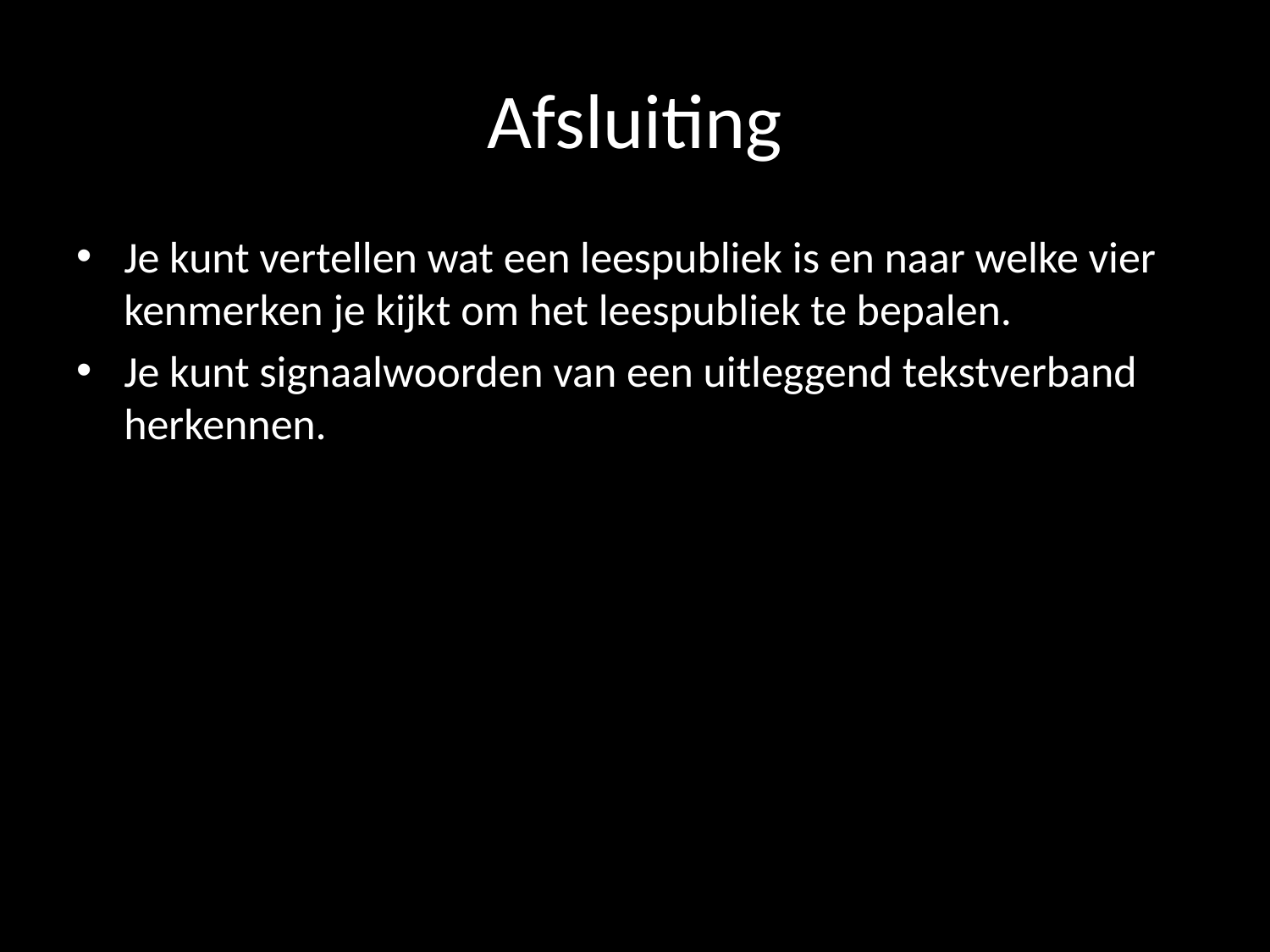

# Afsluiting
Je kunt vertellen wat een leespubliek is en naar welke vier kenmerken je kijkt om het leespubliek te bepalen.
Je kunt signaalwoorden van een uitleggend tekstverband herkennen.